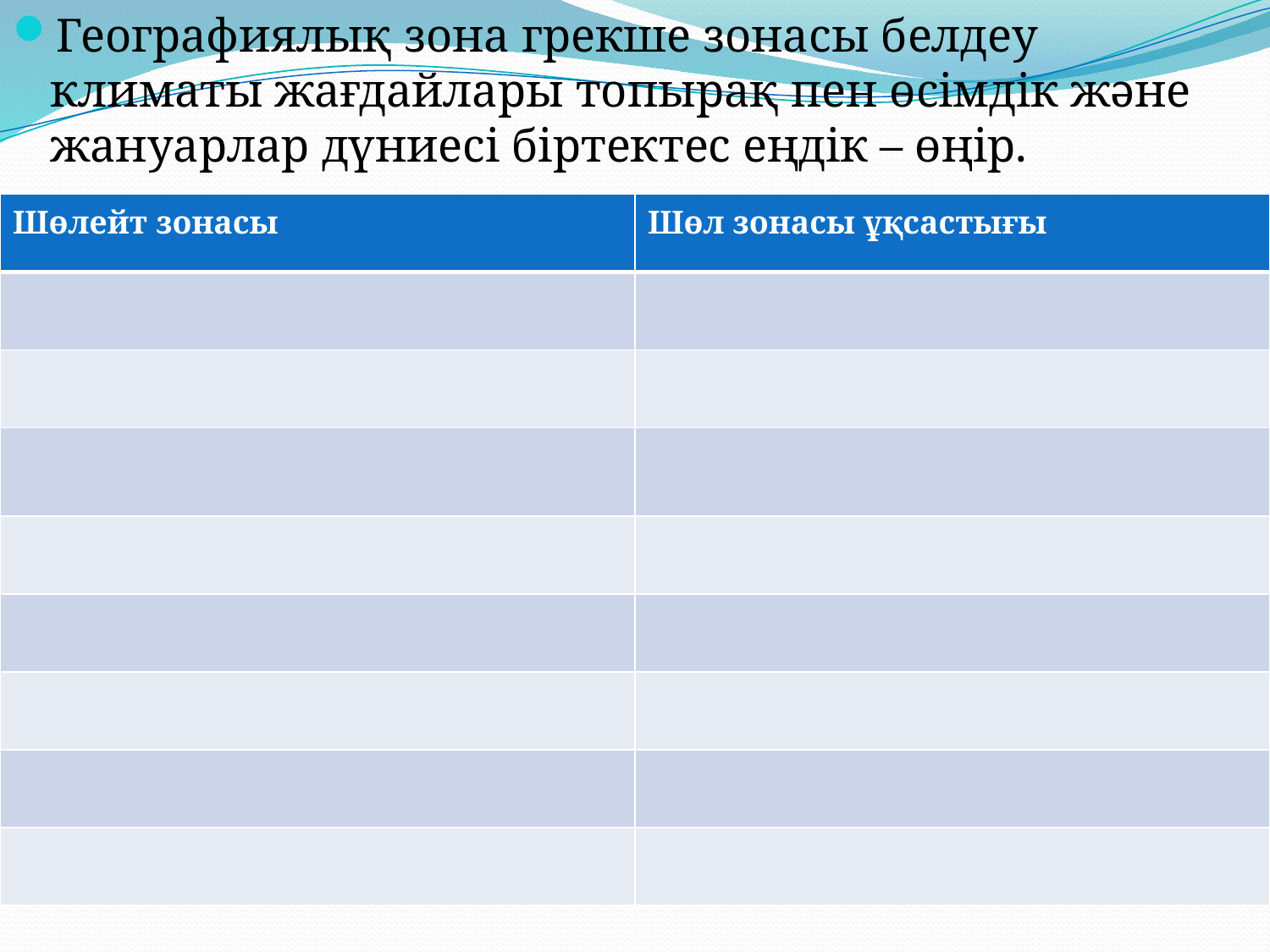

Географиялық зона грекше зонасы белдеу климаты жағдайлары топырақ пен өсімдік және жануарлар дүниесі біртектес еңдік – өңір.
| Шөлейт зонасы | Шөл зонасы ұқсастығы |
| --- | --- |
|  |  |
|  |  |
|  |  |
|  |  |
|  |  |
|  |  |
|  |  |
|  |  |